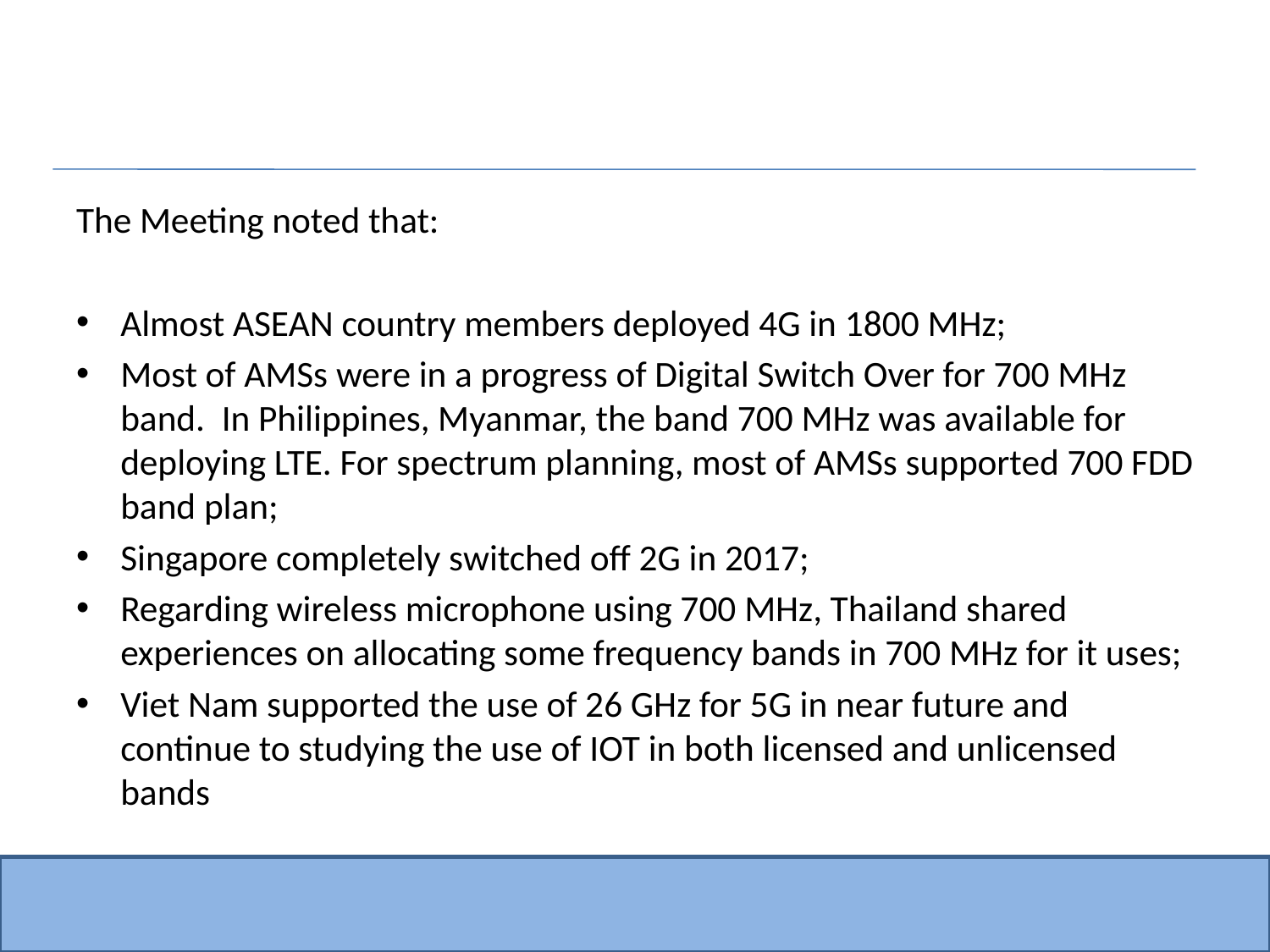

#
The Meeting noted that:

Almost ASEAN country members deployed 4G in 1800 MHz;
Most of AMSs were in a progress of Digital Switch Over for 700 MHz band.  In Philippines, Myanmar, the band 700 MHz was available for deploying LTE. For spectrum planning, most of AMSs supported 700 FDD band plan;
Singapore completely switched off 2G in 2017;
Regarding wireless microphone using 700 MHz, Thailand shared experiences on allocating some frequency bands in 700 MHz for it uses;
Viet Nam supported the use of 26 GHz for 5G in near future and continue to studying the use of IOT in both licensed and unlicensed bands